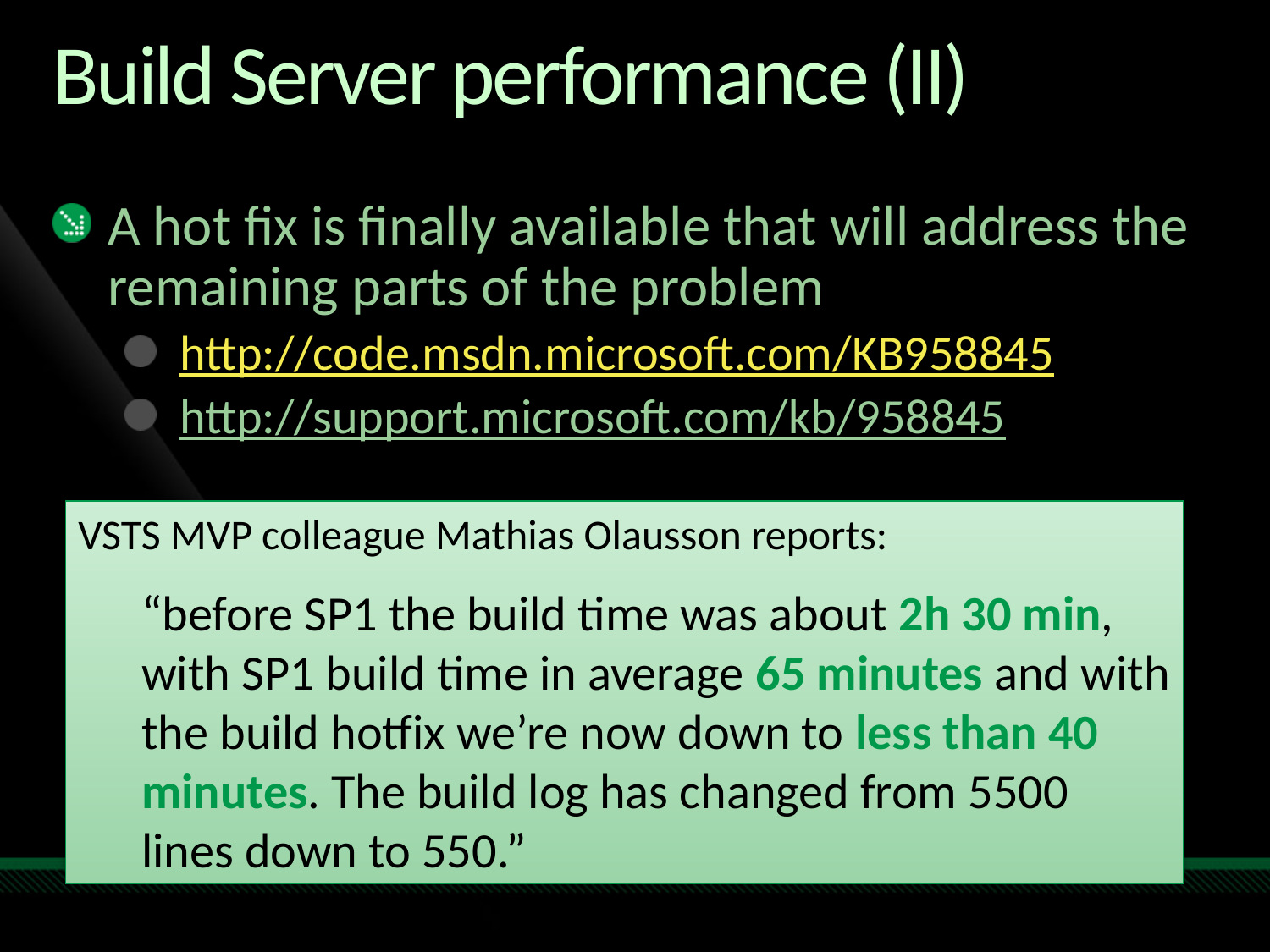

# Build Server performance (II)
A hot fix is finally available that will address the remaining parts of the problem
http://code.msdn.microsoft.com/KB958845
http://support.microsoft.com/kb/958845

VSTS MVP colleague Mathias Olausson reports:

“before SP1 the build time was about 2h 30 min, with SP1 build time in average 65 minutes and with the build hotfix we’re now down to less than 40 minutes. The build log has changed from 5500 lines down to 550.”